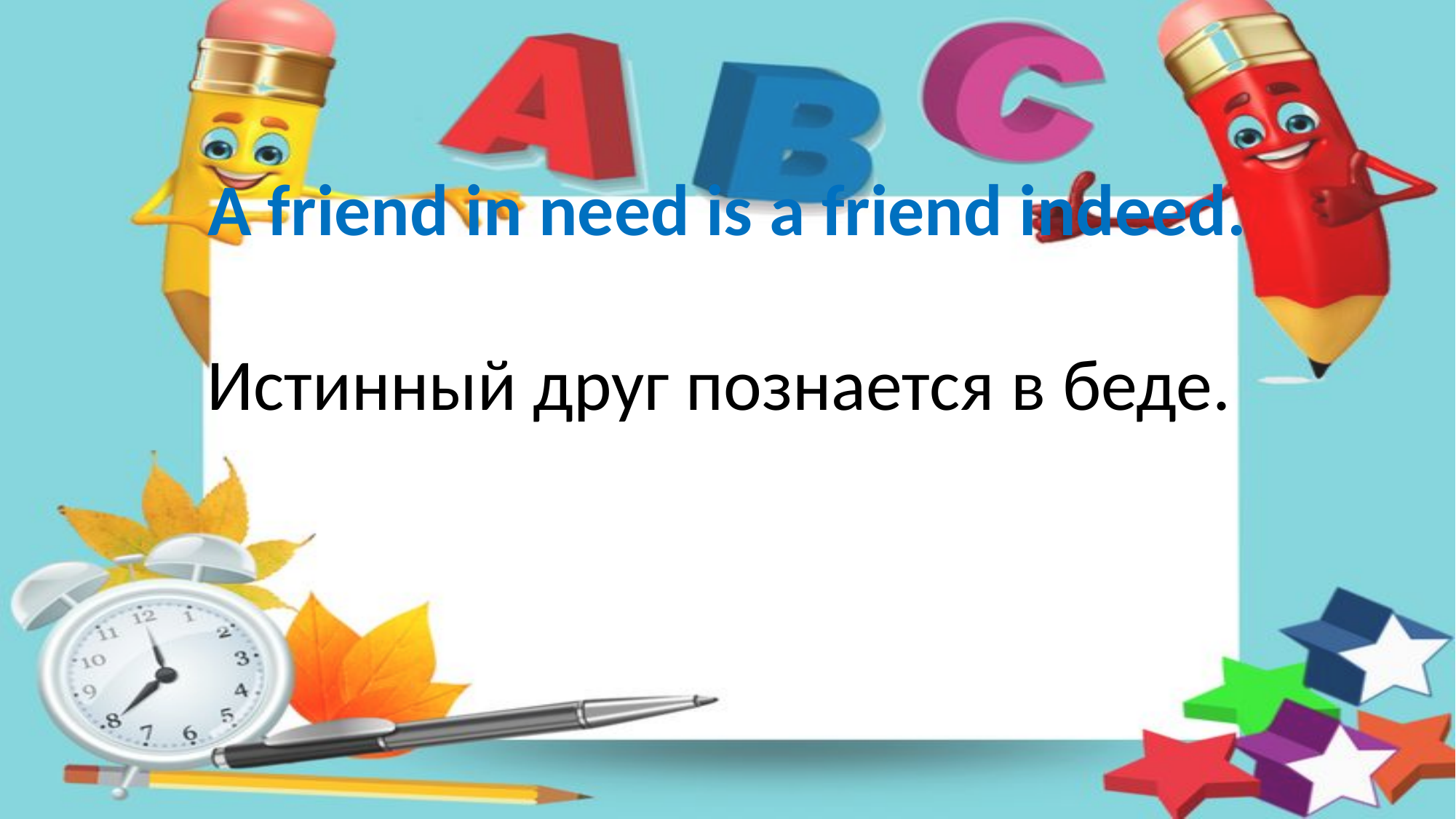

A friend in need is a friend indeed.

Истинный друг познается в беде.